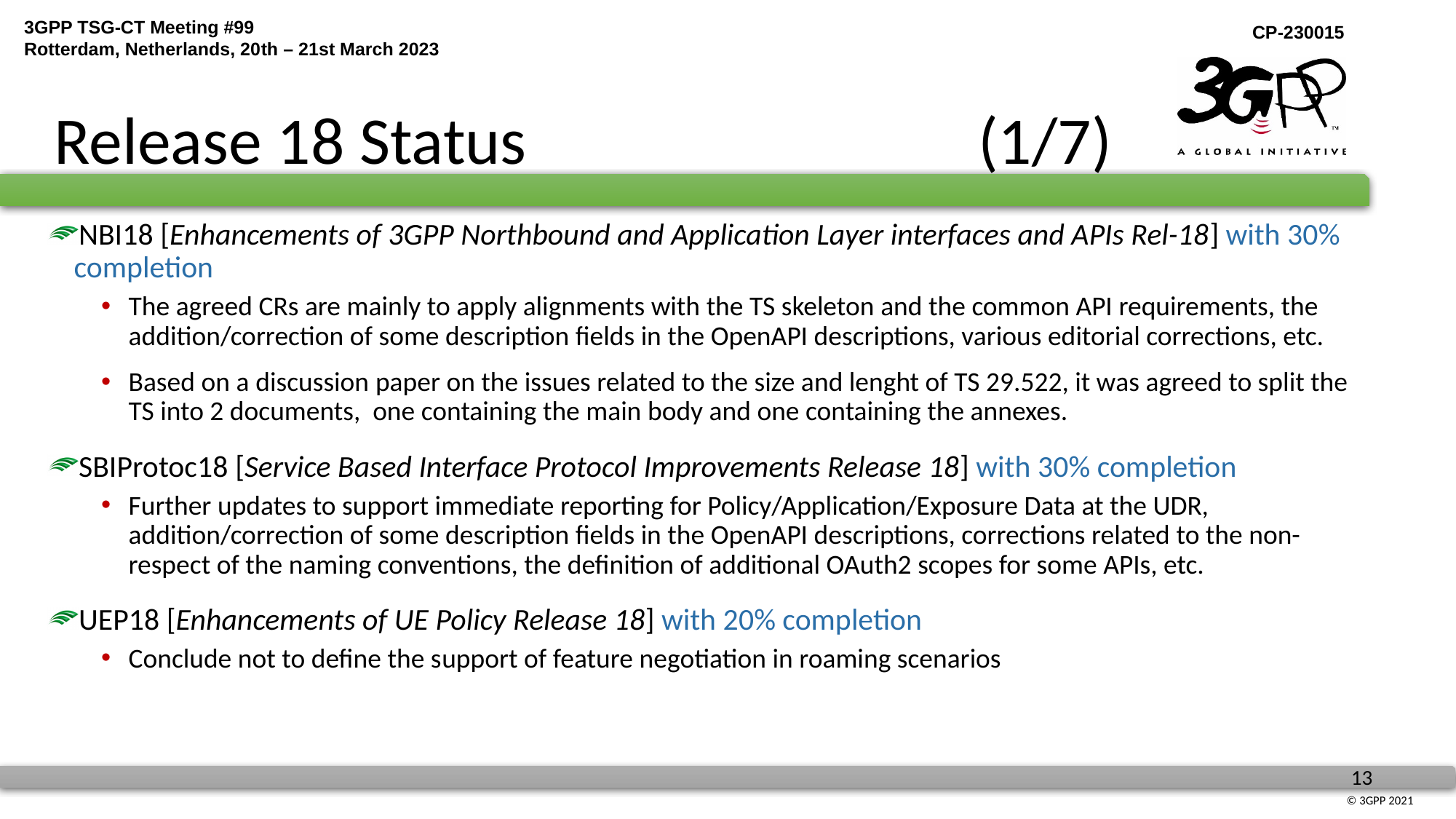

# Release 18 Status                              (1/7)
NBI18 [Enhancements of 3GPP Northbound and Application Layer interfaces and APIs Rel-18] with 30% completion
The agreed CRs are mainly to apply alignments with the TS skeleton and the common API requirements, the addition/correction of some description fields in the OpenAPI descriptions, various editorial corrections, etc.
Based on a discussion paper on the issues related to the size and lenght of TS 29.522, it was agreed to split the TS into 2 documents,  one containing the main body and one containing the annexes.
SBIProtoc18 [Service Based Interface Protocol Improvements Release 18] with 30% completion
Further updates to support immediate reporting for Policy/Application/Exposure Data at the UDR, addition/correction of some description fields in the OpenAPI descriptions, corrections related to the non-respect of the naming conventions, the definition of additional OAuth2 scopes for some APIs, etc.
UEP18 [Enhancements of UE Policy Release 18] with 20% completion
Conclude not to define the support of feature negotiation in roaming scenarios